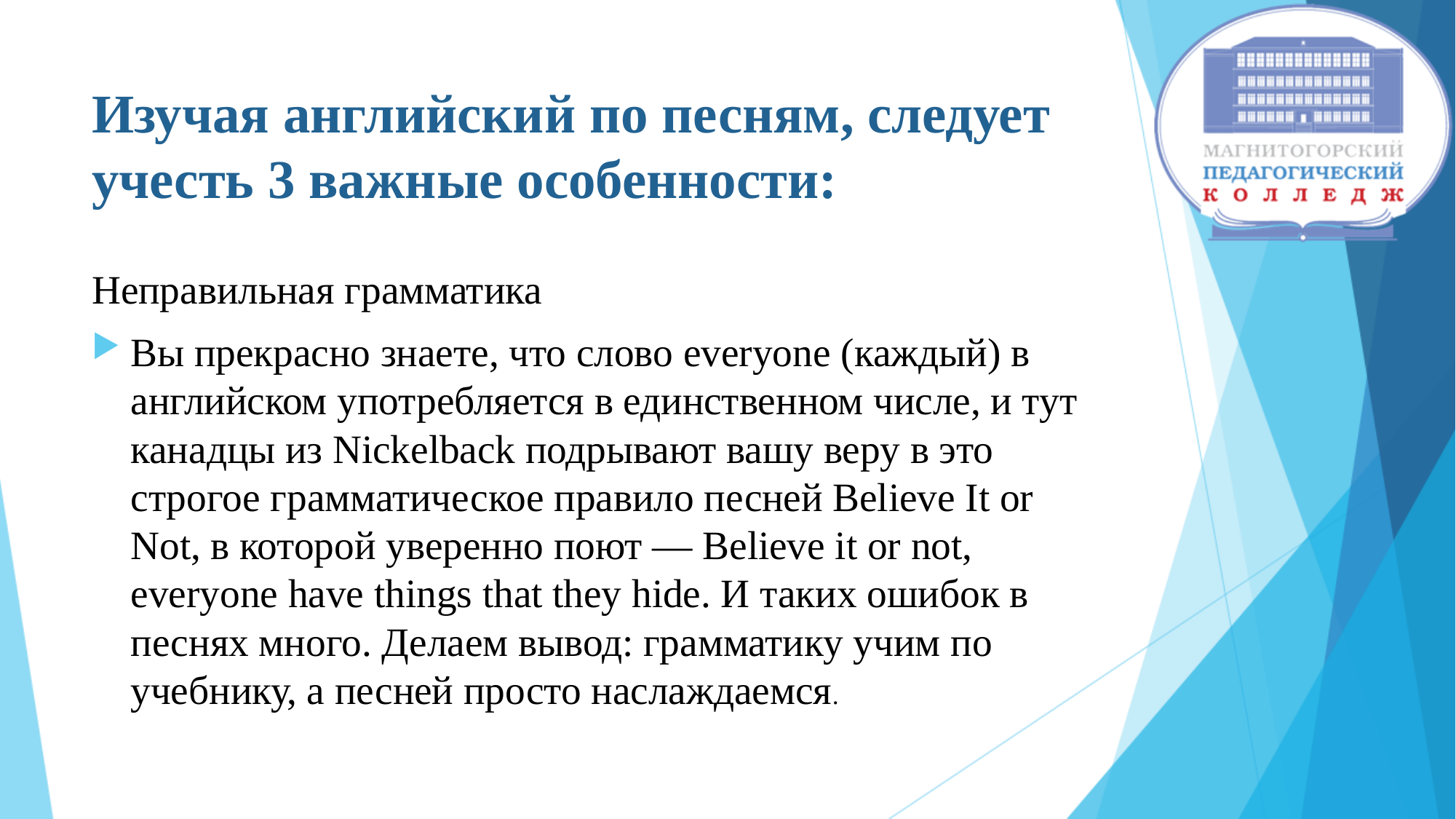

# Изучая английский по песням, следует учесть 3 важные особенности:
Неправильная грамматика
Вы прекрасно знаете, что слово everyone (каждый) в английском употребляется в единственном числе, и тут канадцы из Nickelback подрывают вашу веру в это строгое грамматическое правило песней Believe It or Not, в которой уверенно поют — Believe it or not, everyone have things that they hide. И таких ошибок в песнях много. Делаем вывод: грамматику учим по учебнику, а песней просто наслаждаемся.